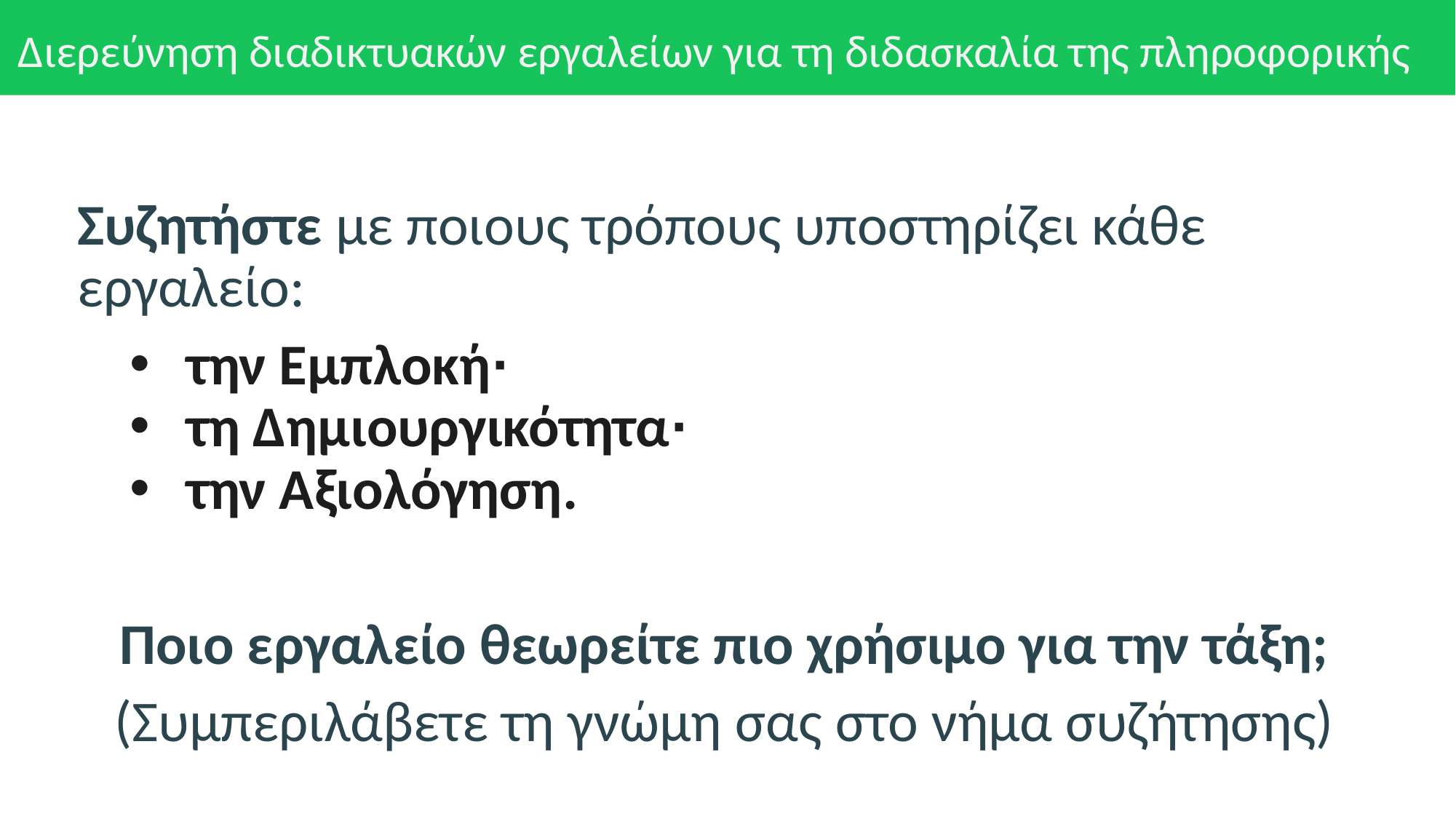

# Διερεύνηση διαδικτυακών εργαλείων για τη διδασκαλία της πληροφορικής

Συζητήστε με ποιους τρόπους υποστηρίζει κάθε εργαλείο:
την Εμπλοκή·
τη Δημιουργικότητα·
την Αξιολόγηση.

Ποιο εργαλείο θεωρείτε πιο χρήσιμο για την τάξη;
(Συμπεριλάβετε τη γνώμη σας στο νήμα συζήτησης)